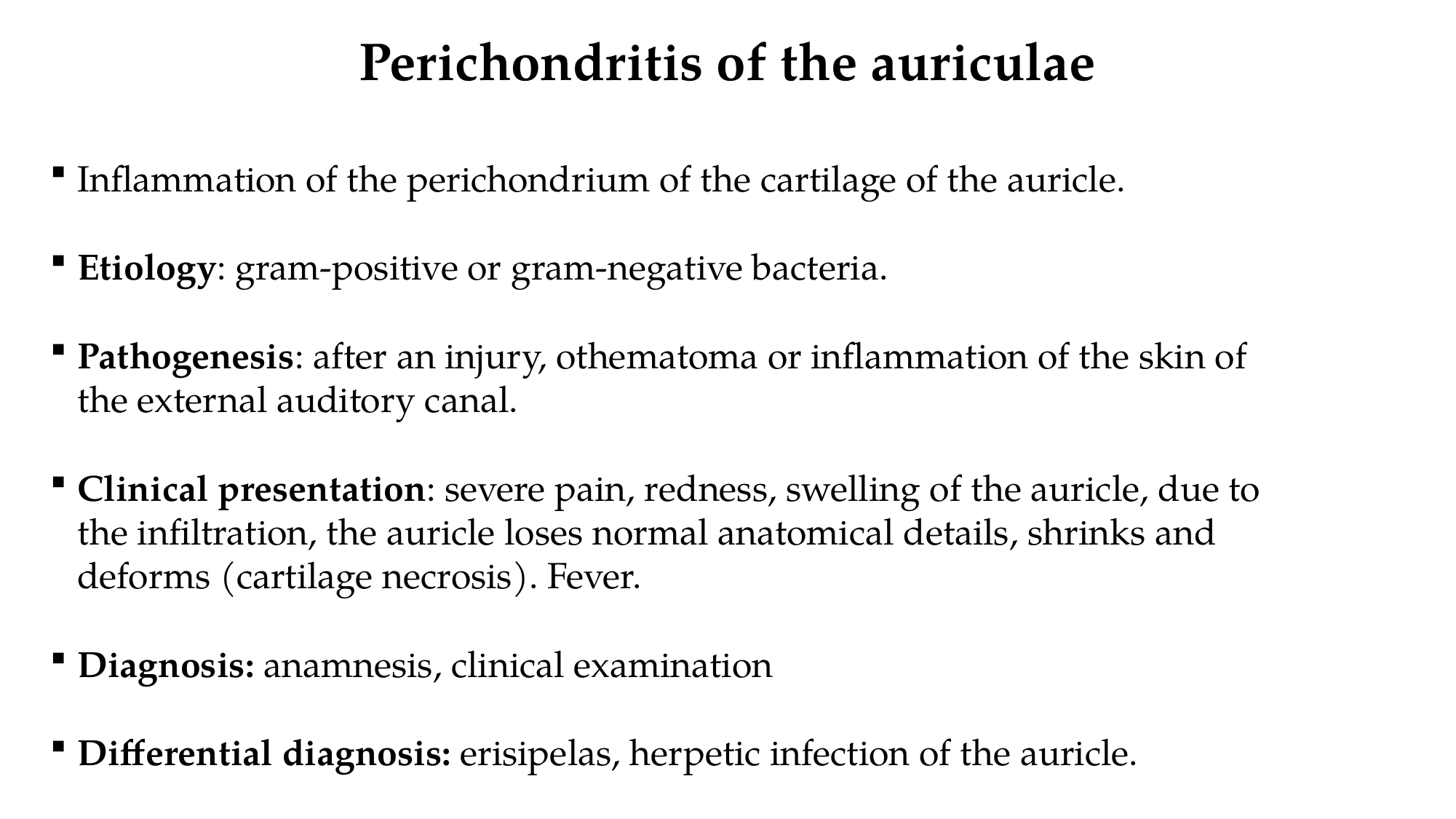

Perichondritis of the auriculae
Inflammation of the perichondrium of the cartilage of the auricle.

Etiology: gram-positive or gram-negative bacteria.

Pathogenesis: after an injury, othematoma or inflammation of the skin of the external auditory canal.

Clinical presentation: severe pain, redness, swelling of the auricle, due to the infiltration, the auricle loses normal anatomical details, shrinks and deforms (cartilage necrosis). Fever.

Diagnosis: anamnesis, clinical examination

Differential diagnosis: erisipelas, herpetic infection of the auricle.